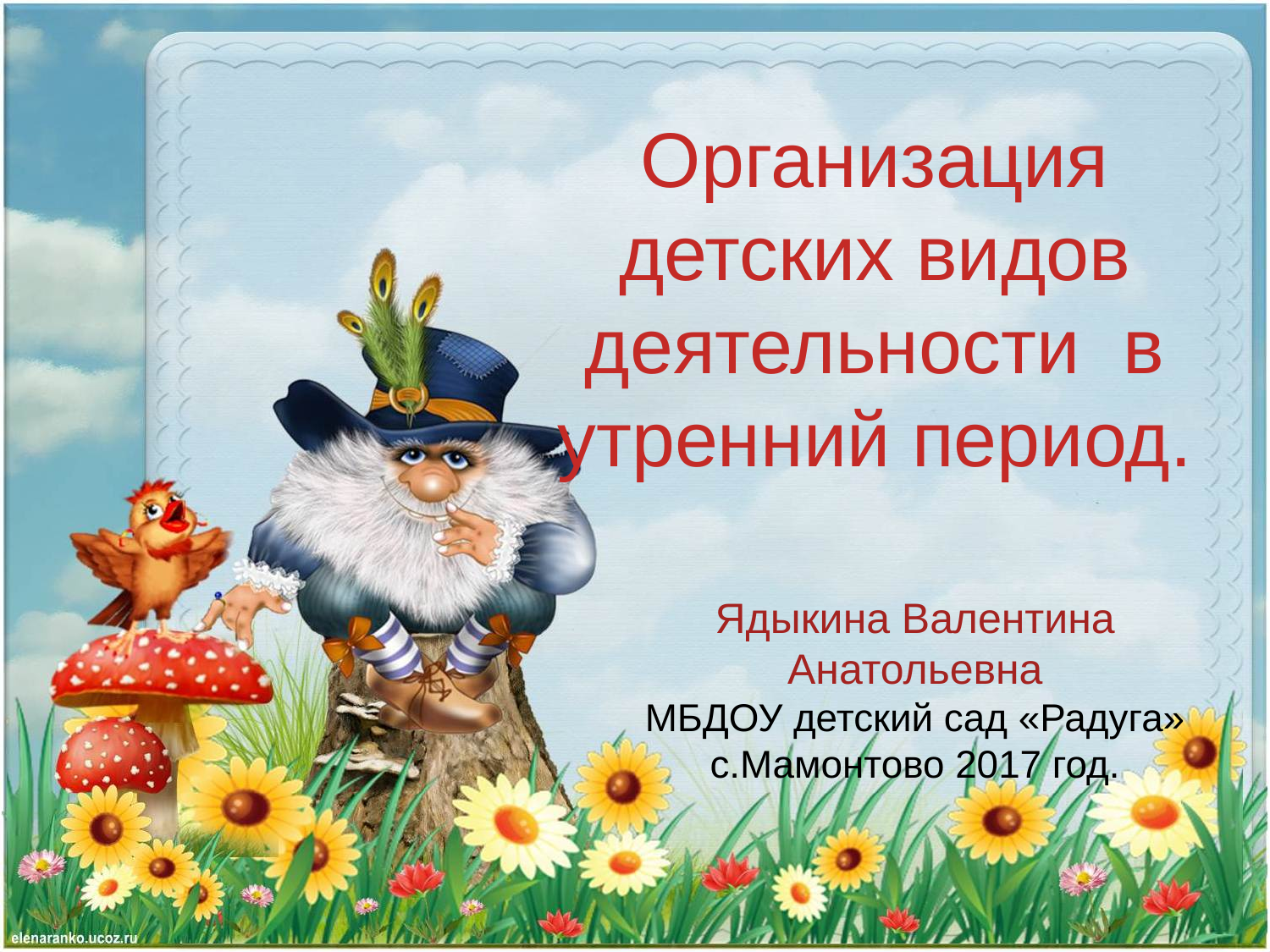

# Организация детских видов деятельности  в утренний период.
Ядыкина Валентина Анатольевна
МБДОУ детский сад «Радуга»
с.Мамонтово 2017 год.